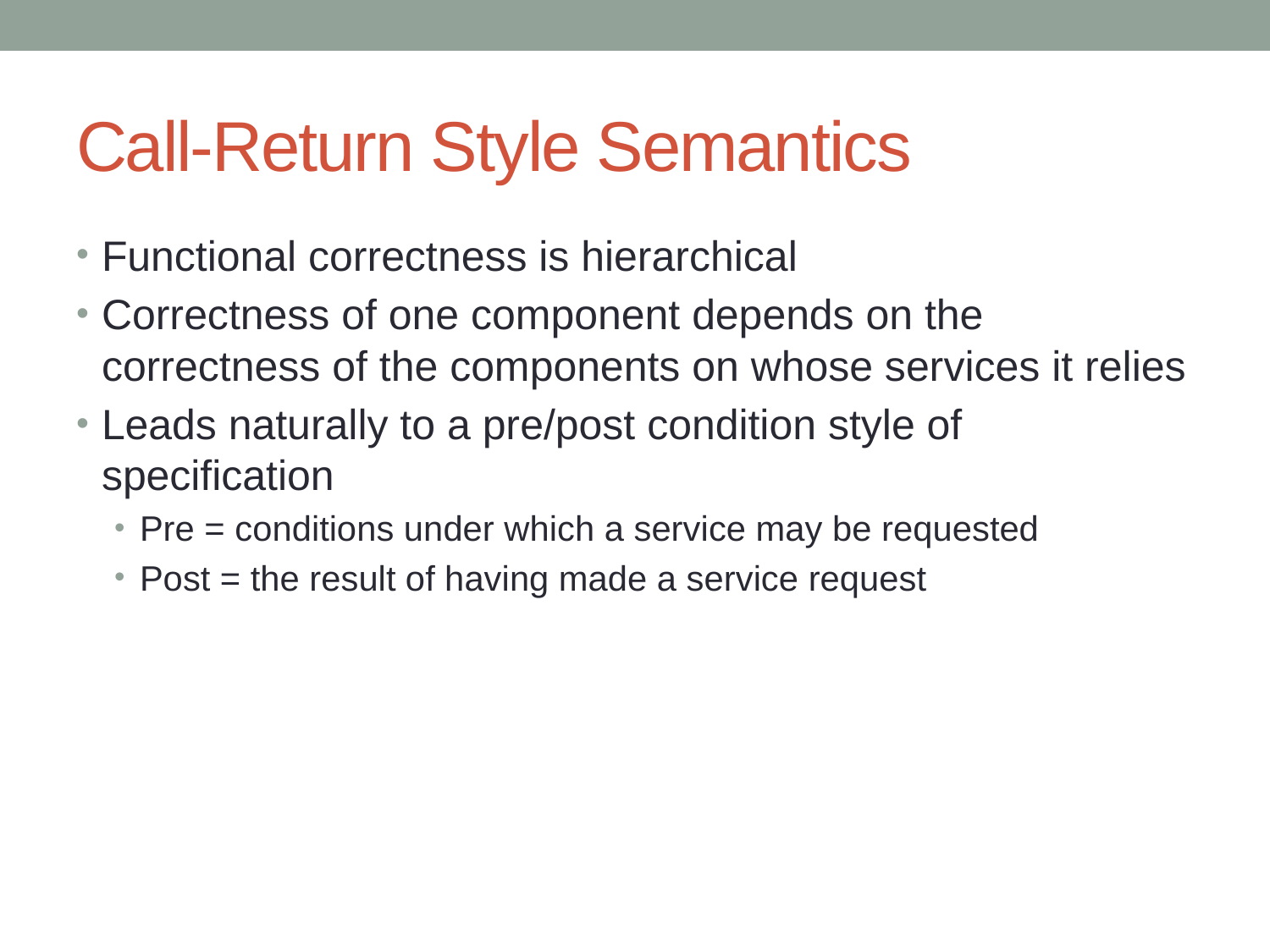

# Call-Return Style Semantics
Functional correctness is hierarchical
Correctness of one component depends on the correctness of the components on whose services it relies
Leads naturally to a pre/post condition style of specification
Pre = conditions under which a service may be requested
Post = the result of having made a service request